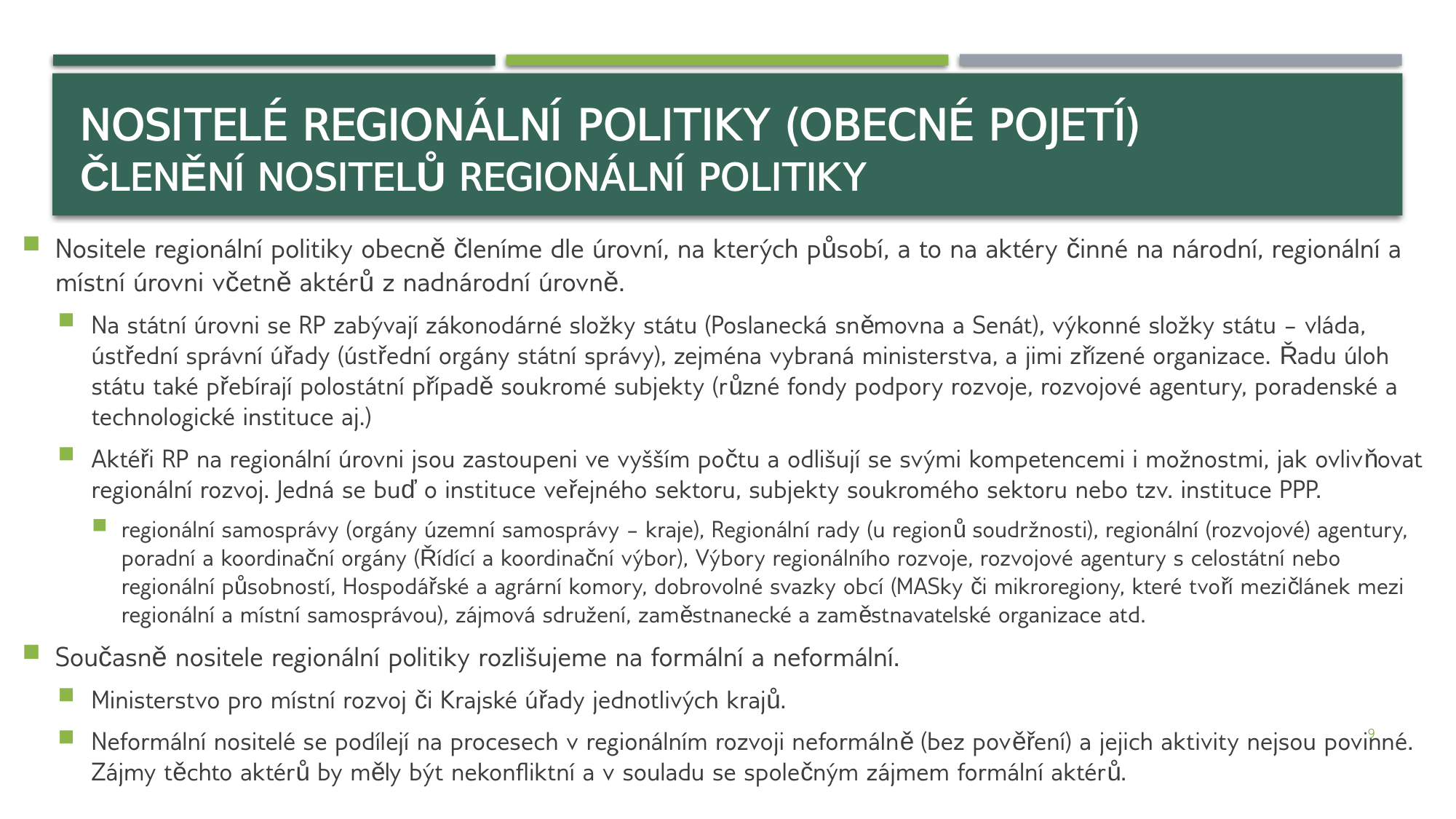

# Nositelé regionální politiky (obecné pojetí) členění nositelů regionální politiky
Nositele regionální politiky obecně členíme dle úrovní, na kterých působí, a to na aktéry činné na národní, regionální a místní úrovni včetně aktérů z nadnárodní úrovně.
Na státní úrovni se RP zabývají zákonodárné složky státu (Poslanecká sněmovna a Senát), výkonné složky státu – vláda, ústřední správní úřady (ústřední orgány státní správy), zejména vybraná ministerstva, a jimi zřízené organizace. Řadu úloh státu také přebírají polostátní případě soukromé subjekty (různé fondy podpory rozvoje, rozvojové agentury, poradenské a technologické instituce aj.)
Aktéři RP na regionální úrovni jsou zastoupeni ve vyšším počtu a odlišují se svými kompetencemi i možnostmi, jak ovlivňovat regionální rozvoj. Jedná se buď o instituce veřejného sektoru, subjekty soukromého sektoru nebo tzv. instituce PPP.
regionální samosprávy (orgány územní samosprávy – kraje), Regionální rady (u regionů soudržnosti), regionální (rozvojové) agentury, poradní a koordinační orgány (Řídící a koordinační výbor), Výbory regionálního rozvoje, rozvojové agentury s celostátní nebo regionální působností, Hospodářské a agrární komory, dobrovolné svazky obcí (MASky či mikroregiony, které tvoří mezičlánek mezi regionální a místní samosprávou), zájmová sdružení, zaměstnanecké a zaměstnavatelské organizace atd.
Současně nositele regionální politiky rozlišujeme na formální a neformální.
Ministerstvo pro místní rozvoj či Krajské úřady jednotlivých krajů.
Neformální nositelé se podílejí na procesech v regionálním rozvoji neformálně (bez pověření) a jejich aktivity nejsou povinné. Zájmy těchto aktérů by měly být nekonfliktní a v souladu se společným zájmem formální aktérů.
9